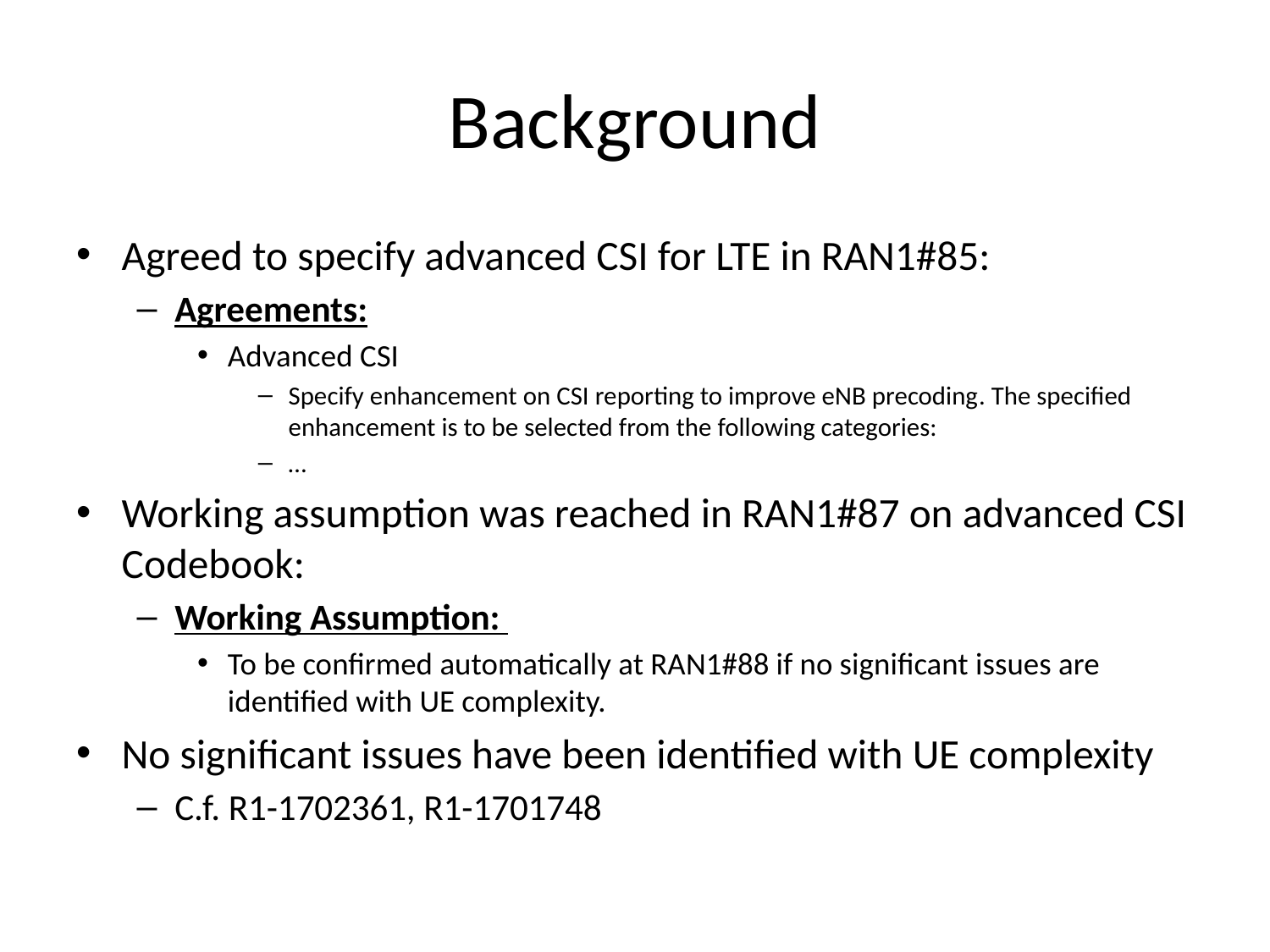

# Background
Agreed to specify advanced CSI for LTE in RAN1#85:
Agreements:
Advanced CSI
Specify enhancement on CSI reporting to improve eNB precoding. The specified enhancement is to be selected from the following categories:
…
Working assumption was reached in RAN1#87 on advanced CSI Codebook:
Working Assumption:
To be confirmed automatically at RAN1#88 if no significant issues are identified with UE complexity.
No significant issues have been identified with UE complexity
C.f. R1-1702361, R1-1701748